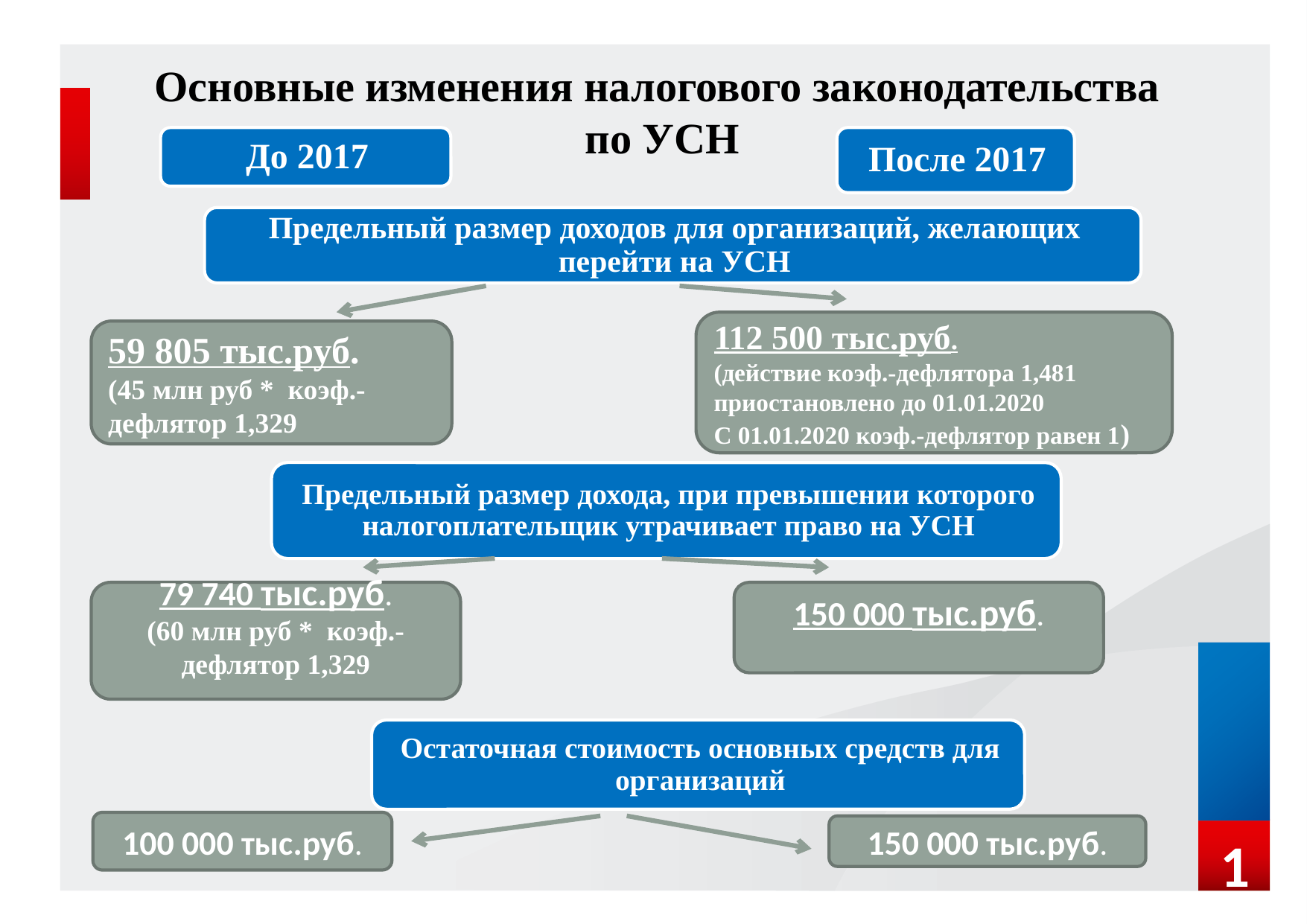

# Основные изменения налогового законодательства по УСН
До 2017

После 2017
Предельный размер доходов для организаций, желающих перейти на УСН
Предельный размер дохода, при превышении которого налогоплательщик утрачивает право на УСН
Остаточная стоимость основных средств для организаций
112 500 тыс.руб.
(действие коэф.-дефлятора 1,481 приостановлено до 01.01.2020
С 01.01.2020 коэф.-дефлятор равен 1)
59 805 тыс.руб.
(45 млн руб *  коэф.-дефлятор 1,329
79 740 тыс.руб.
(60 млн руб *  коэф.-дефлятор 1,329

150 000 тыс.руб.

100 000 тыс.руб.
150 000 тыс.руб.
1